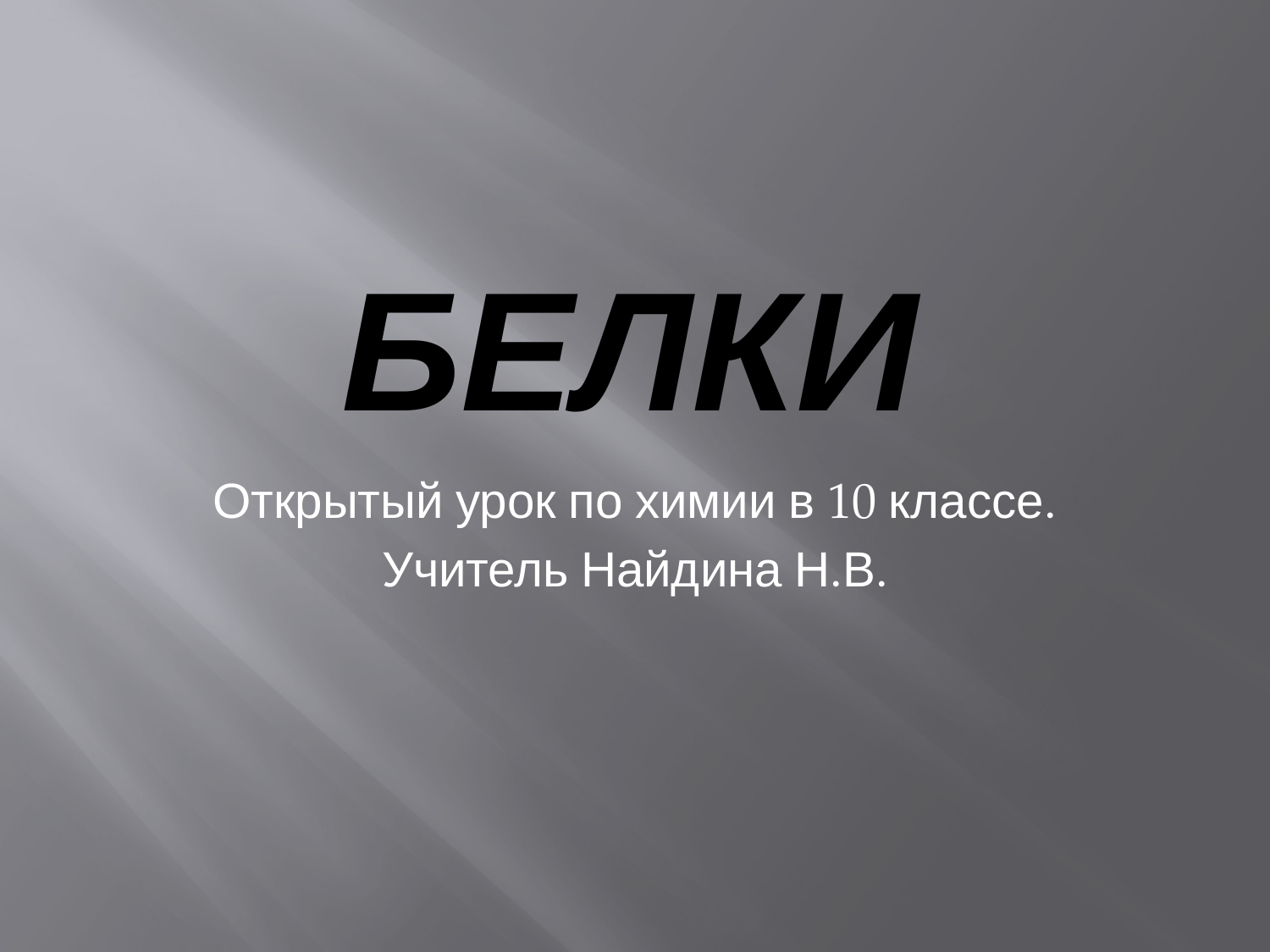

# Белки
Открытый урок по химии в 10 классе.
Учитель Найдина Н.В.